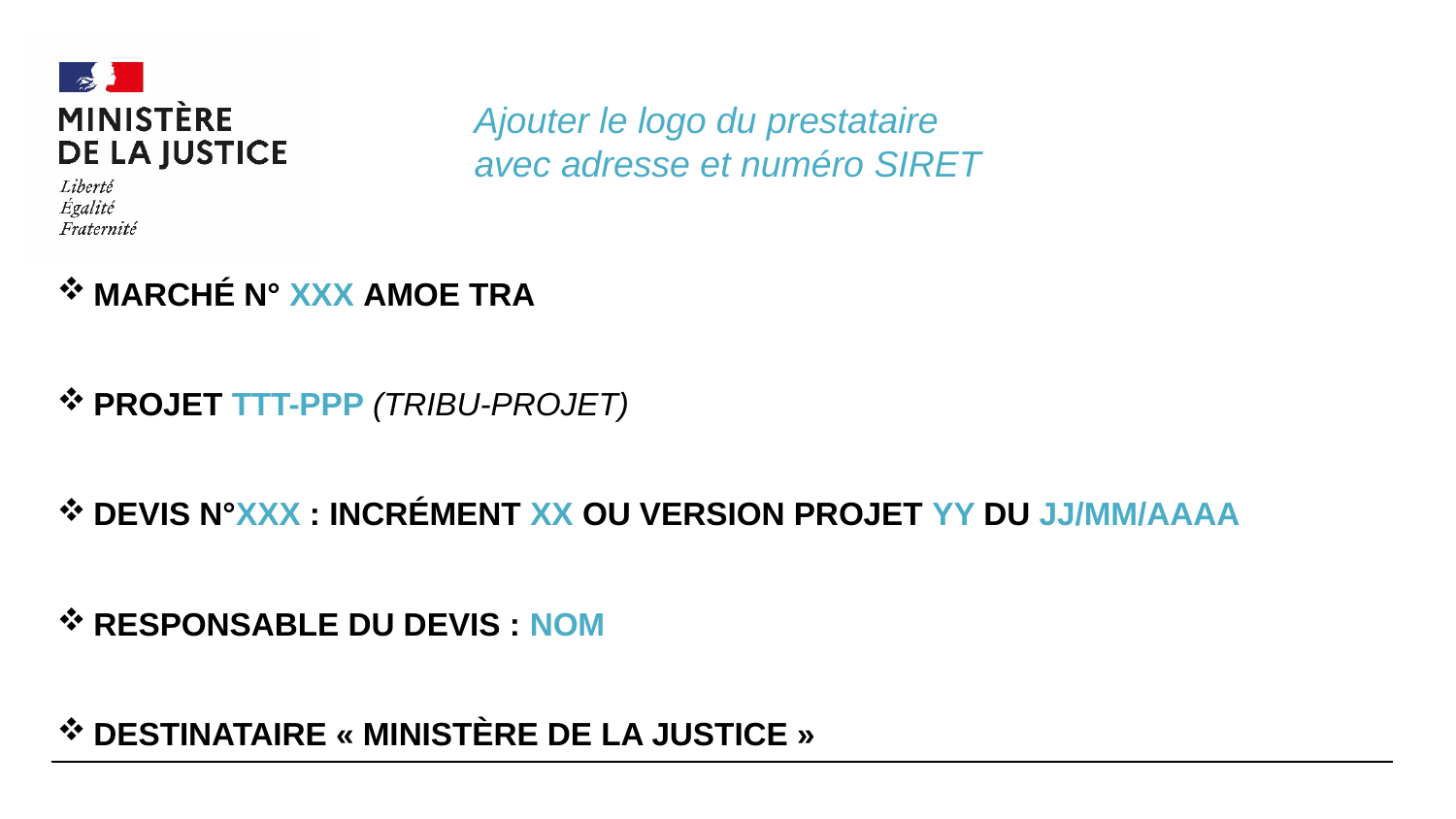

Ajouter le logo du prestataire
avec adresse et numéro SIRET
Marché n° XXX AMOE TRA

Projet TTT-PPP (Tribu-Projet)

Devis N°XXX : Incrément XX ou Version Projet YY du jj/mm/aaaa

responsable du devis : Nom

Destinataire « Ministère de la justice »